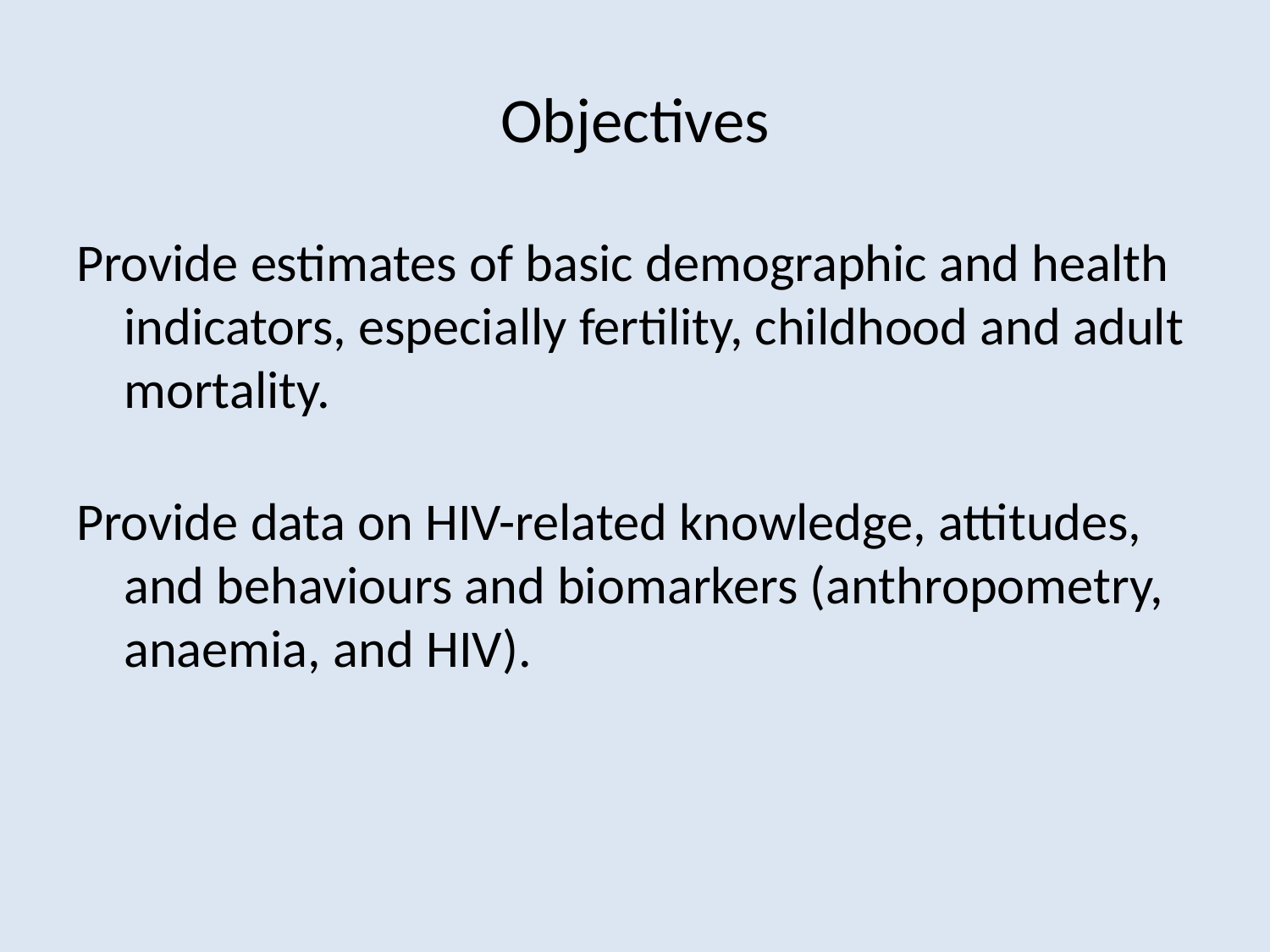

# Objectives
Provide estimates of basic demographic and health indicators, especially fertility, childhood and adult mortality.
Provide data on HIV-related knowledge, attitudes, and behaviours and biomarkers (anthropometry, anaemia, and HIV).